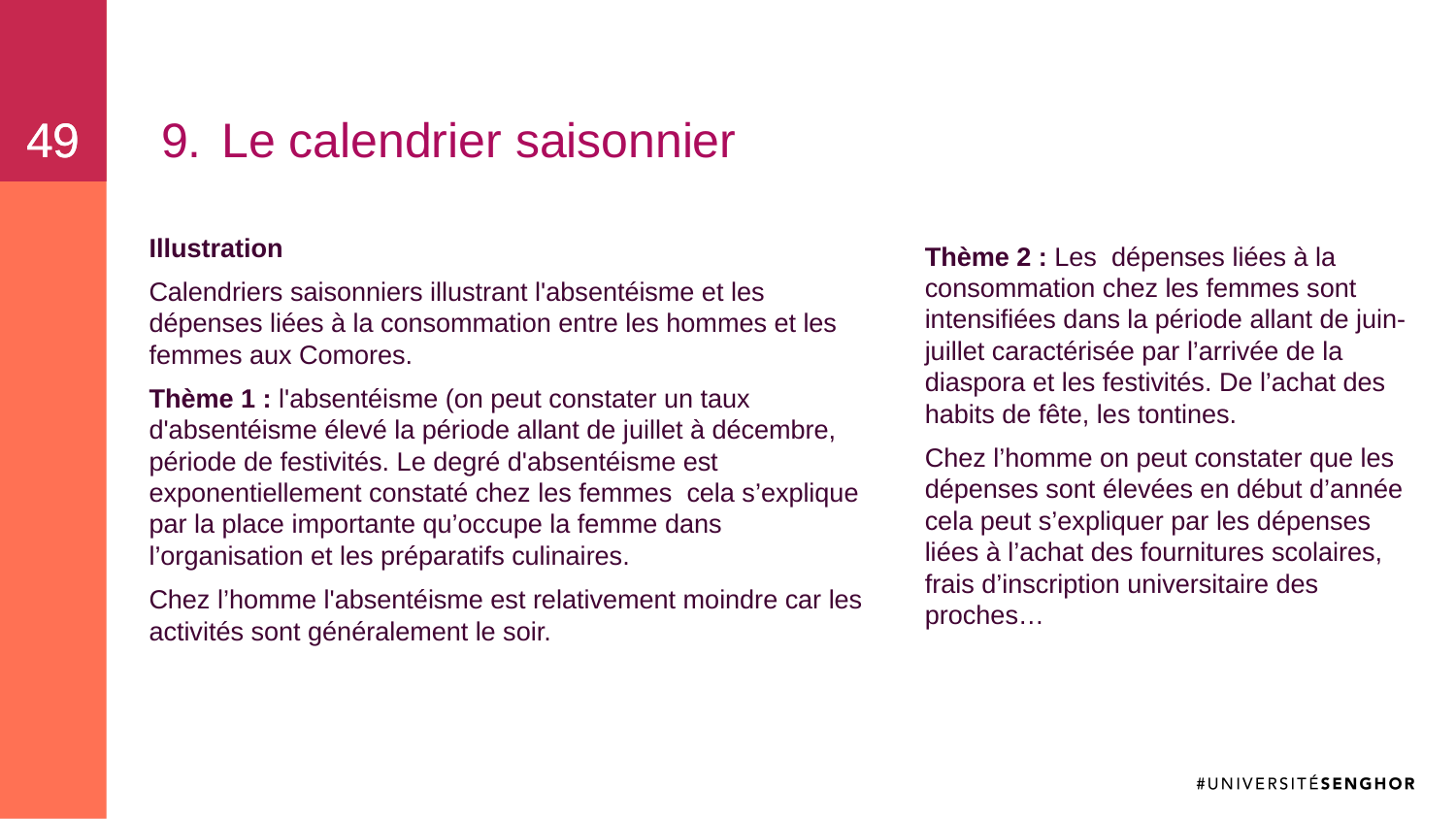

49
49
# Le calendrier saisonnier
Illustration
Calendriers saisonniers illustrant l'absentéisme et les dépenses liées à la consommation entre les hommes et les femmes aux Comores.
Thème 1 : l'absentéisme (on peut constater un taux d'absentéisme élevé la période allant de juillet à décembre, période de festivités. Le degré d'absentéisme est exponentiellement constaté chez les femmes  cela s’explique par la place importante qu’occupe la femme dans l’organisation et les préparatifs culinaires.
Chez l’homme l'absentéisme est relativement moindre car les activités sont généralement le soir.

Thème 2 : Les  dépenses liées à la consommation chez les femmes sont intensifiées dans la période allant de juin-juillet caractérisée par l’arrivée de la diaspora et les festivités. De l’achat des habits de fête, les tontines.
Chez l’homme on peut constater que les dépenses sont élevées en début d’année cela peut s’expliquer par les dépenses liées à l’achat des fournitures scolaires, frais d’inscription universitaire des proches…